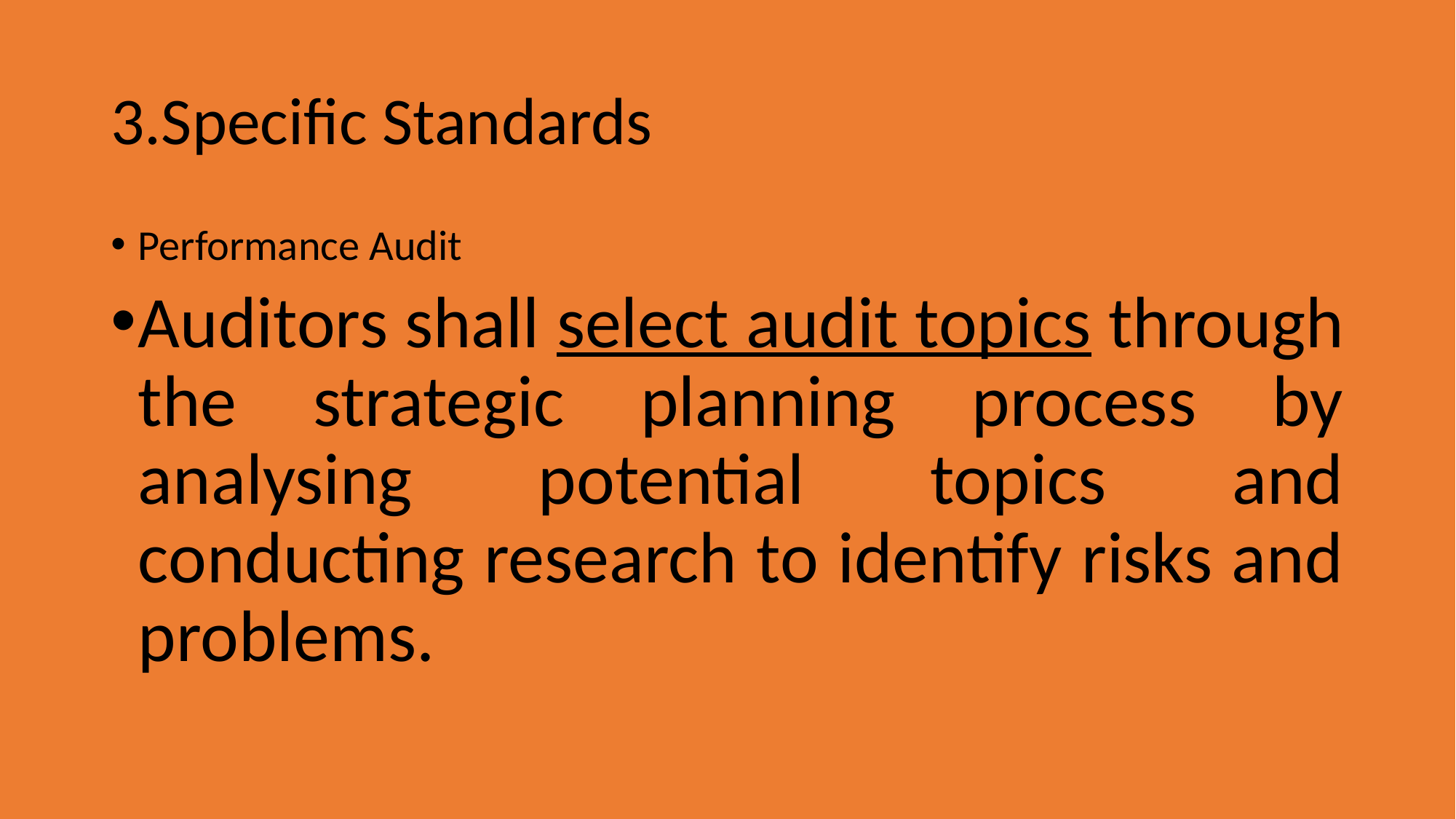

# 3.Specific Standards
Performance Audit
Auditors shall select audit topics through the strategic planning process by analysing potential topics and conducting research to identify risks and problems.